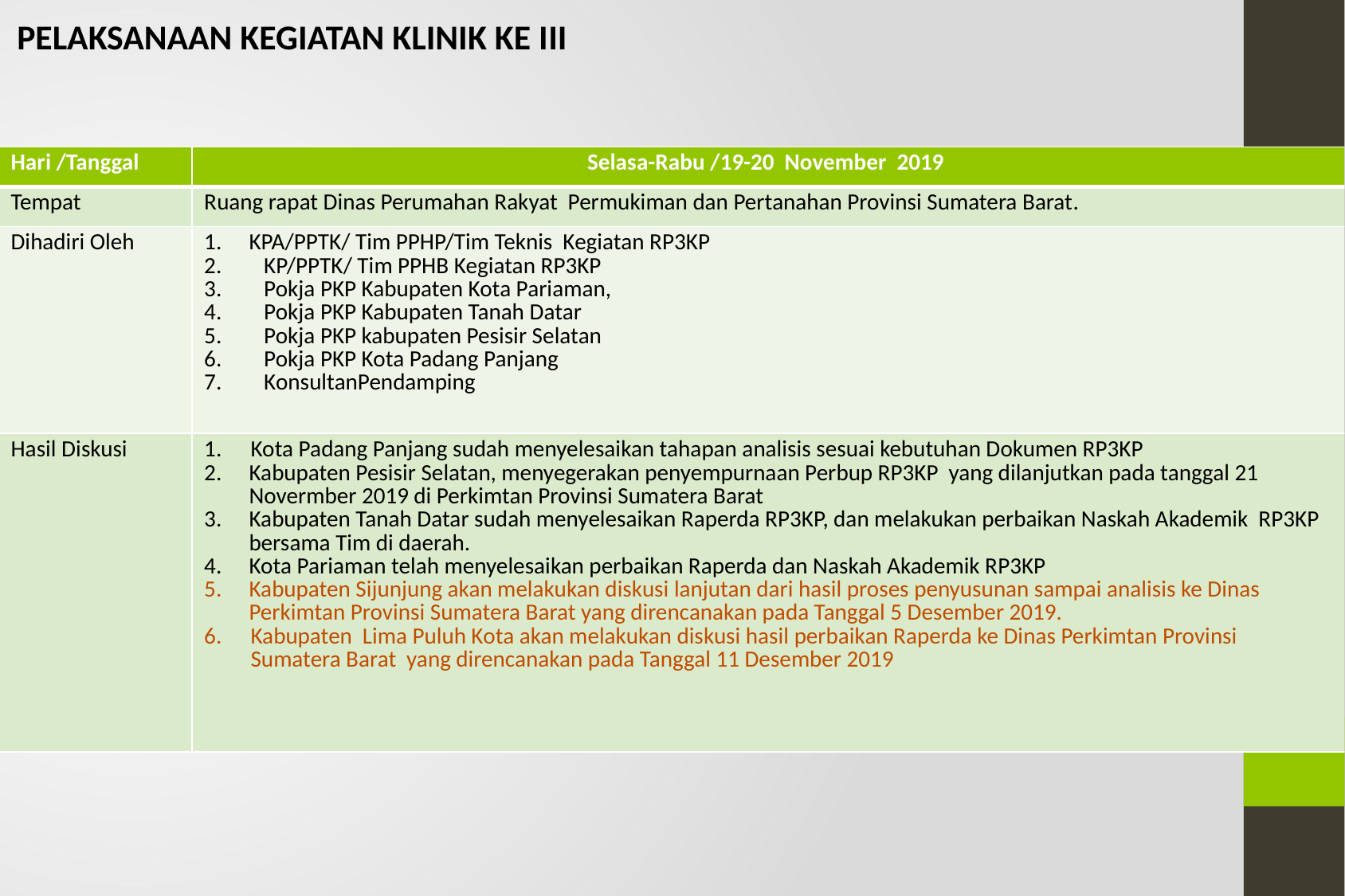

PELAKSANAAN KEGIATAN KLINIK KE III
| Hari /Tanggal | Selasa-Rabu /19-20 November 2019 |
| --- | --- |
| Tempat | Ruang rapat Dinas Perumahan Rakyat Permukiman dan Pertanahan Provinsi Sumatera Barat. |
| Dihadiri Oleh | KPA/PPTK/ Tim PPHP/Tim Teknis Kegiatan RP3KP KP/PPTK/ Tim PPHB Kegiatan RP3KP Pokja PKP Kabupaten Kota Pariaman, Pokja PKP Kabupaten Tanah Datar Pokja PKP kabupaten Pesisir Selatan Pokja PKP Kota Padang Panjang KonsultanPendamping |
| Hasil Diskusi | Kota Padang Panjang sudah menyelesaikan tahapan analisis sesuai kebutuhan Dokumen RP3KP Kabupaten Pesisir Selatan, menyegerakan penyempurnaan Perbup RP3KP yang dilanjutkan pada tanggal 21 Novermber 2019 di Perkimtan Provinsi Sumatera Barat Kabupaten Tanah Datar sudah menyelesaikan Raperda RP3KP, dan melakukan perbaikan Naskah Akademik RP3KP bersama Tim di daerah. Kota Pariaman telah menyelesaikan perbaikan Raperda dan Naskah Akademik RP3KP Kabupaten Sijunjung akan melakukan diskusi lanjutan dari hasil proses penyusunan sampai analisis ke Dinas Perkimtan Provinsi Sumatera Barat yang direncanakan pada Tanggal 5 Desember 2019. Kabupaten Lima Puluh Kota akan melakukan diskusi hasil perbaikan Raperda ke Dinas Perkimtan Provinsi Sumatera Barat yang direncanakan pada Tanggal 11 Desember 2019 |